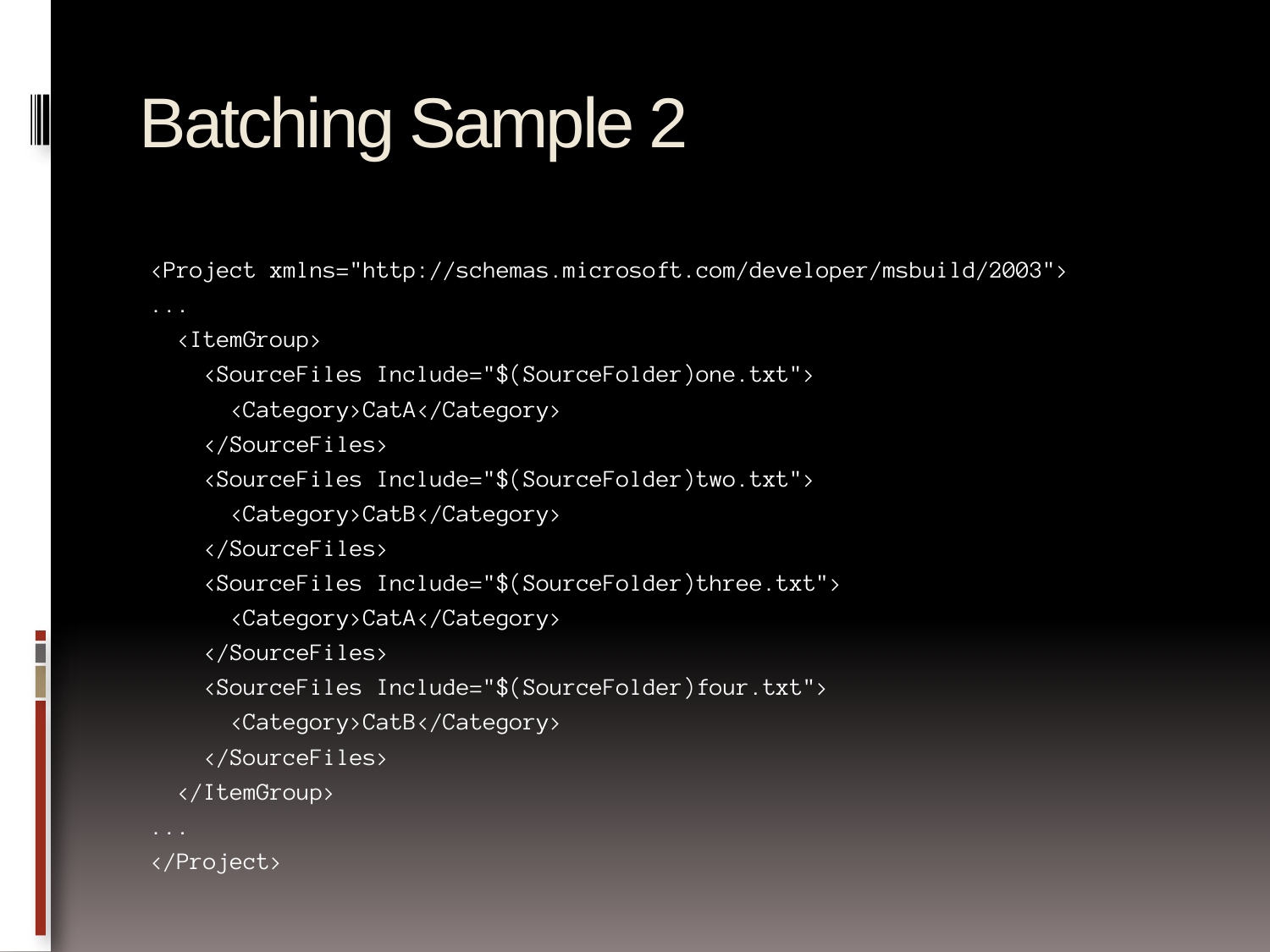

# Batching Sample 2
<Project xmlns="http://schemas.microsoft.com/developer/msbuild/2003">
...
  <ItemGroup>
    <SourceFiles Include="$(SourceFolder)one.txt">
      <Category>CatA</Category>
    </SourceFiles>
    <SourceFiles Include="$(SourceFolder)two.txt">
      <Category>CatB</Category>
    </SourceFiles>
    <SourceFiles Include="$(SourceFolder)three.txt">
      <Category>CatA</Category>
    </SourceFiles>
    <SourceFiles Include="$(SourceFolder)four.txt">
      <Category>CatB</Category>
    </SourceFiles>
  </ItemGroup>
...
</Project>